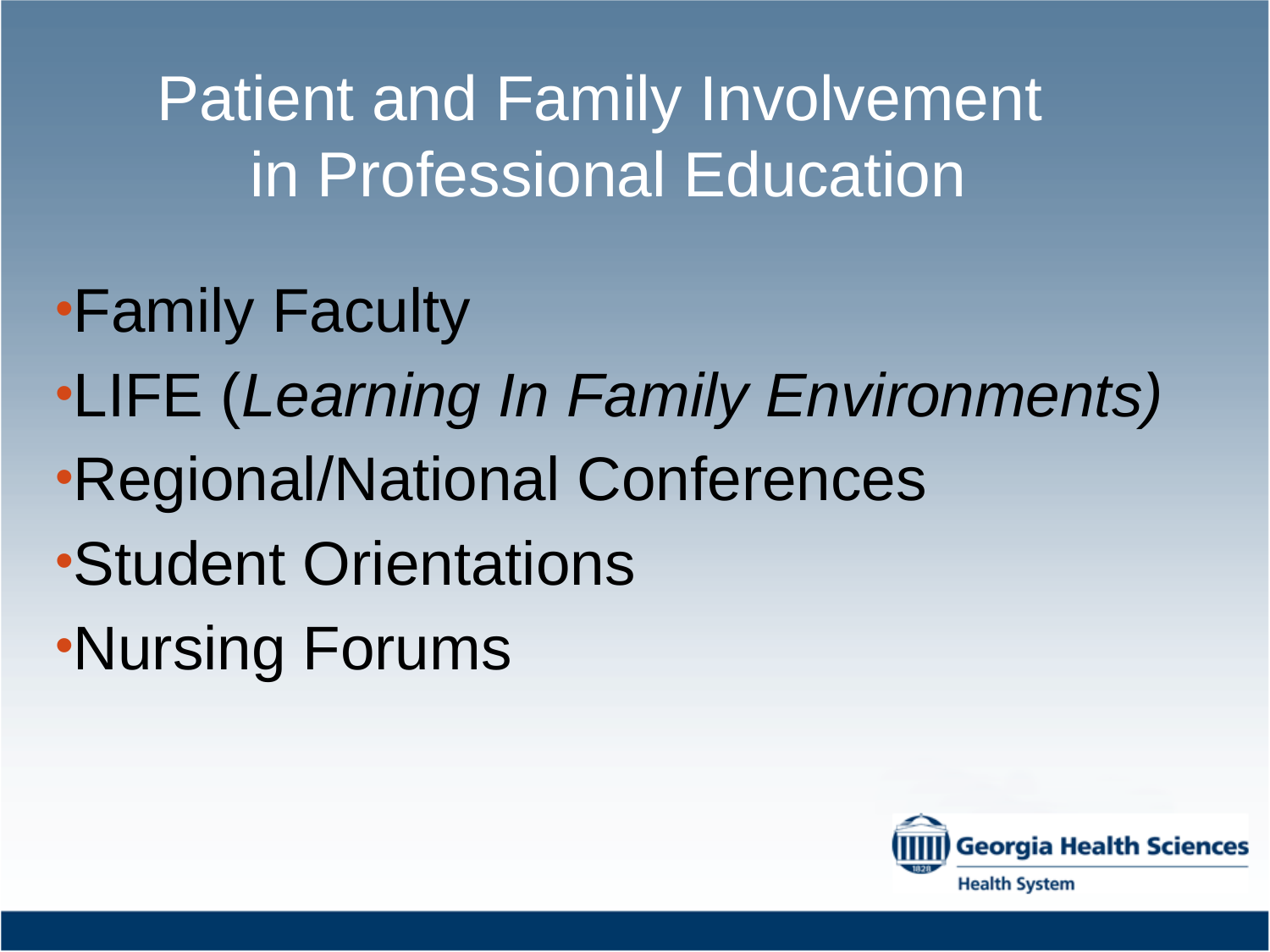

Patient and Family Involvement
in Professional Education
Family Faculty
LIFE (Learning In Family Environments)
Regional/National Conferences
Student Orientations
Nursing Forums